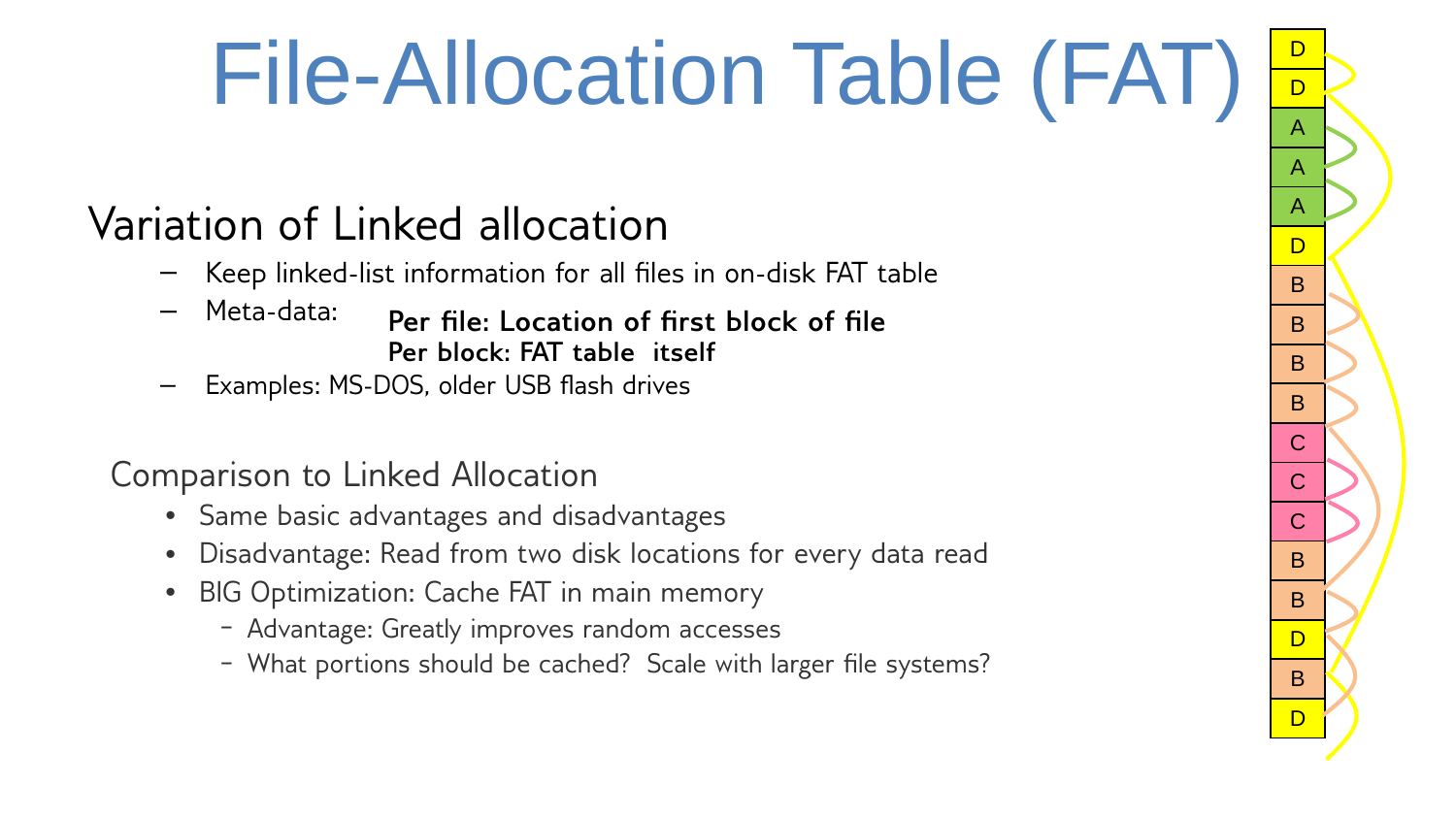

# File-Allocation Table (FAT)
| D |
| --- |
| D |
| A |
| A |
| A |
| D |
| B |
| B |
| B |
| B |
| C |
| C |
| C |
| B |
| B |
| D |
| B |
| D |

Variation of Linked allocation
Keep linked-list information for all files in on-disk FAT table
Meta-data:

Examples: MS-DOS, older USB flash drives
Per file: Location of first block of file
Per block: FAT table  itself

Comparison to Linked Allocation
Same basic advantages and disadvantages
Disadvantage: Read from two disk locations for every data read
BIG Optimization: Cache FAT in main memory
Advantage: Greatly improves random accesses
What portions should be cached?  Scale with larger file systems?